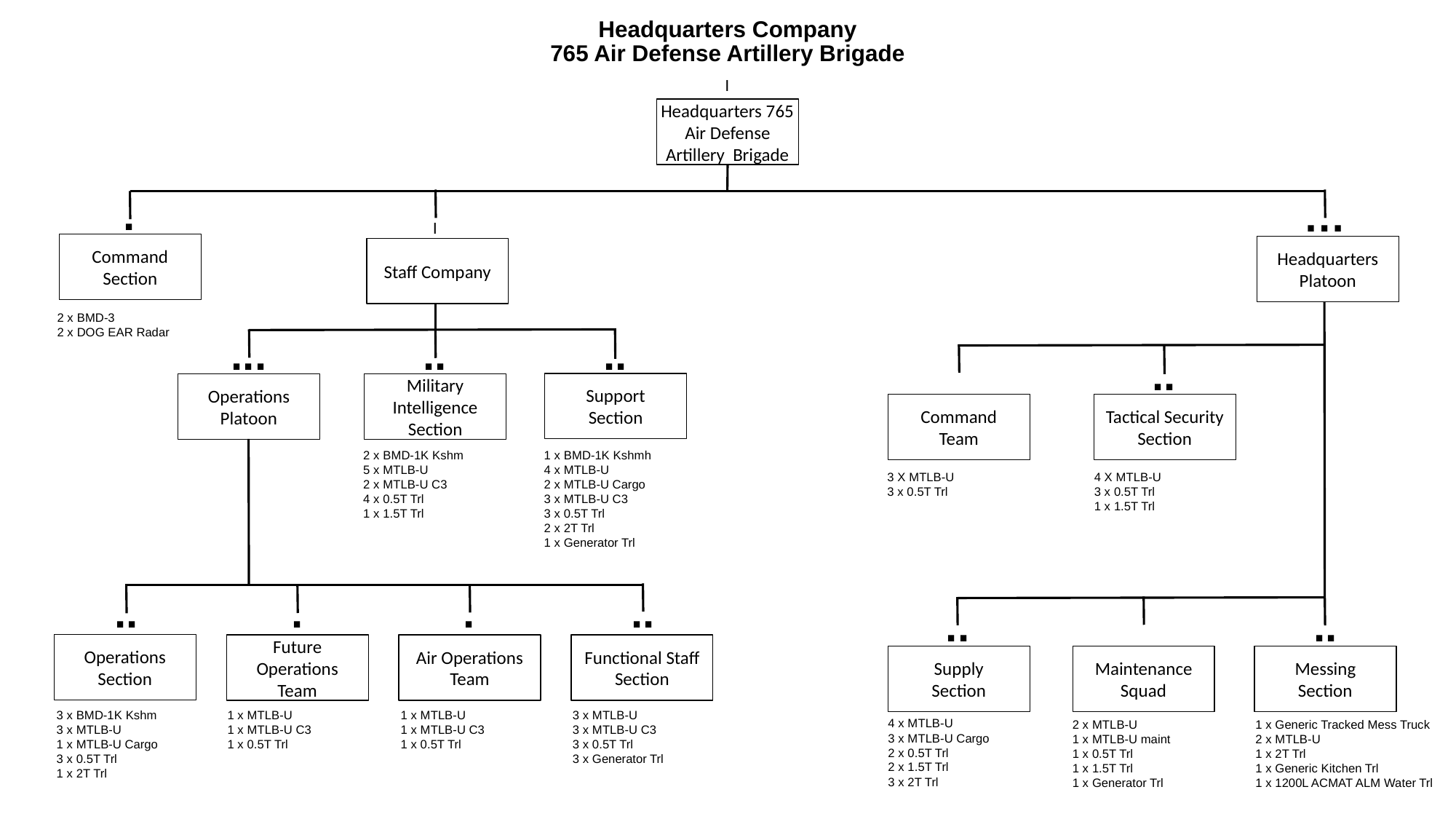

# Headquarters Company 765 Air Defense Artillery Brigade
I
Headquarters 765 Air Defense Artillery  Brigade
.
…
I
Command
Section
Headquarters
Platoon
Staff Company
2 x BMD-3
2 x DOG EAR Radar
...
..
..
..
Support
Section
Operations
Platoon
Military Intelligence
Section
Command
Team
Tactical Security Section
2 x BMD-1K Kshm
5 x MTLB-U
2 x MTLB-U C3
4 x 0.5T Trl
1 x 1.5T Trl
1 x BMD-1K Kshmh
4 x MTLB-U
2 x MTLB-U Cargo
3 x MTLB-U C3
3 x 0.5T Trl
2 x 2T Trl
1 x Generator Trl
3 X MTLB-U
3 x 0.5T Trl
4 X MTLB-U
3 x 0.5T Trl
1 x 1.5T Trl
.
.
..
..
..
..
Operations
Section
Air Operations Team
Functional Staff Section
Future
Operations
Team
Supply
Section
Maintenance
Squad
Messing
Section
1 x MTLB-U
1 x MTLB-U C3
1 x 0.5T Trl
3 x MTLB-U
3 x MTLB-U C3
3 x 0.5T Trl
3 x Generator Trl
3 x BMD-1K Kshm
3 x MTLB-U
1 x MTLB-U Cargo
3 x 0.5T Trl
1 x 2T Trl
1 x MTLB-U
1 x MTLB-U C3
1 x 0.5T Trl
4 x MTLB-U
3 x MTLB-U Cargo
2 x 0.5T Trl
2 x 1.5T Trl
3 x 2T Trl
2 x MTLB-U
1 x MTLB-U maint
1 x 0.5T Trl
1 x 1.5T Trl
1 x Generator Trl
1 x Generic Tracked Mess Truck
2 x MTLB-U
1 x 2T Trl
1 x Generic Kitchen Trl
1 x 1200L ACMAT ALM Water Trl